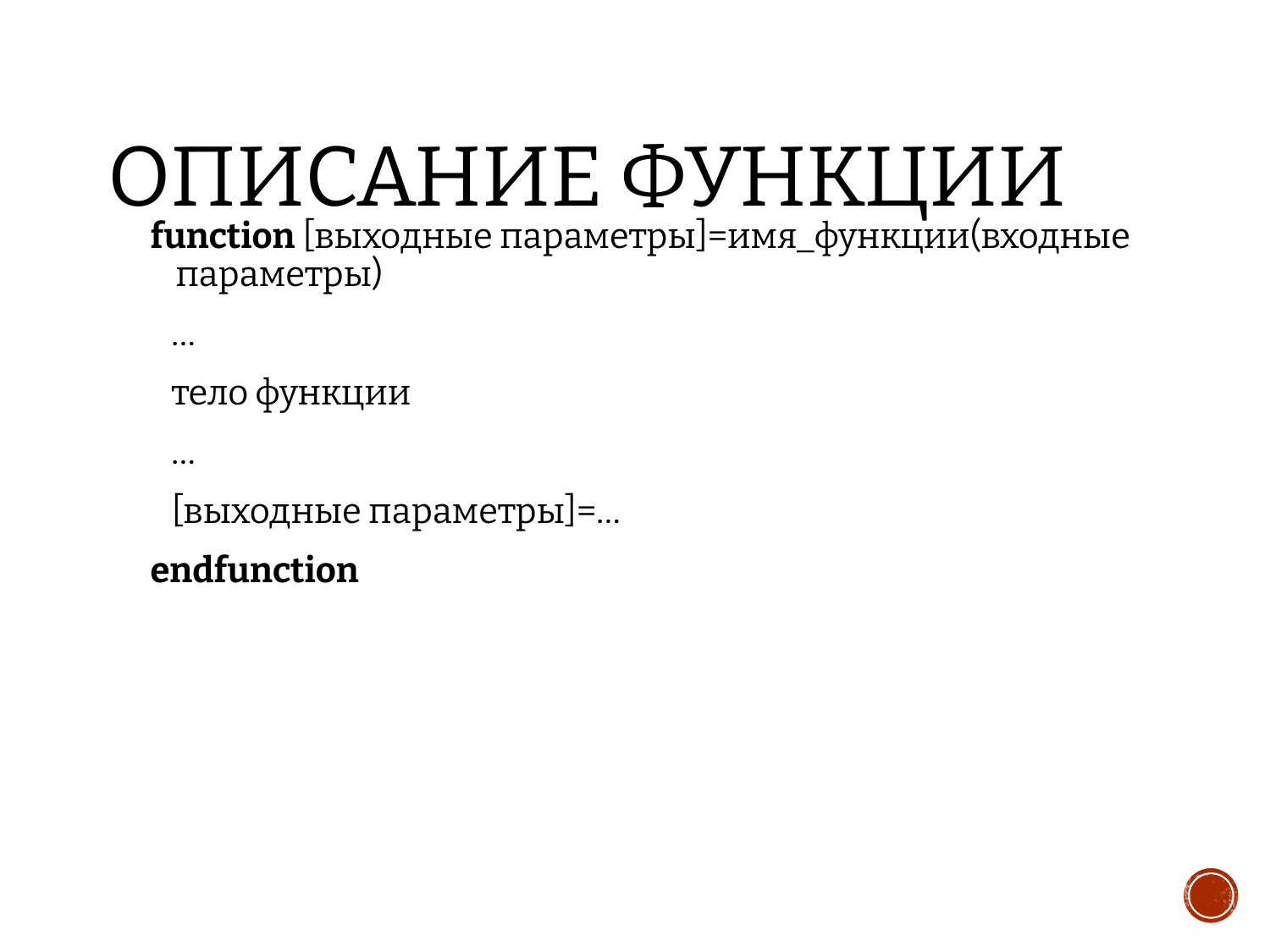

# Описание функции
function [выходные параметры]=имя_функции(входные параметры)
   …
   тело функции
   …
   [выходные параметры]=…
endfunction